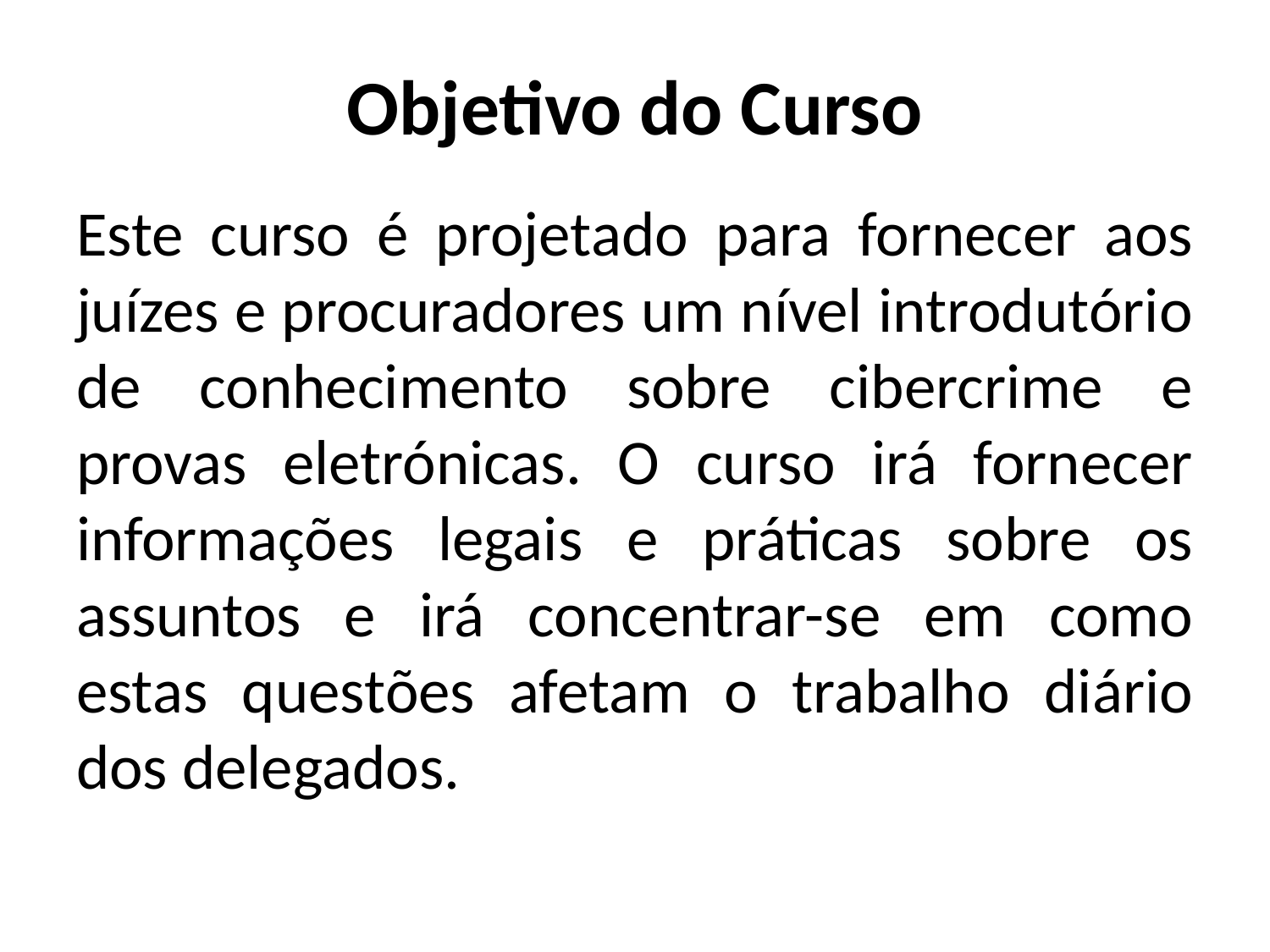

# Objetivo do Curso
Este curso é projetado para fornecer aos juízes e procuradores um nível introdutório de conhecimento sobre cibercrime e provas eletrónicas. O curso irá fornecer informações legais e práticas sobre os assuntos e irá concentrar-se em como estas questões afetam o trabalho diário dos delegados.